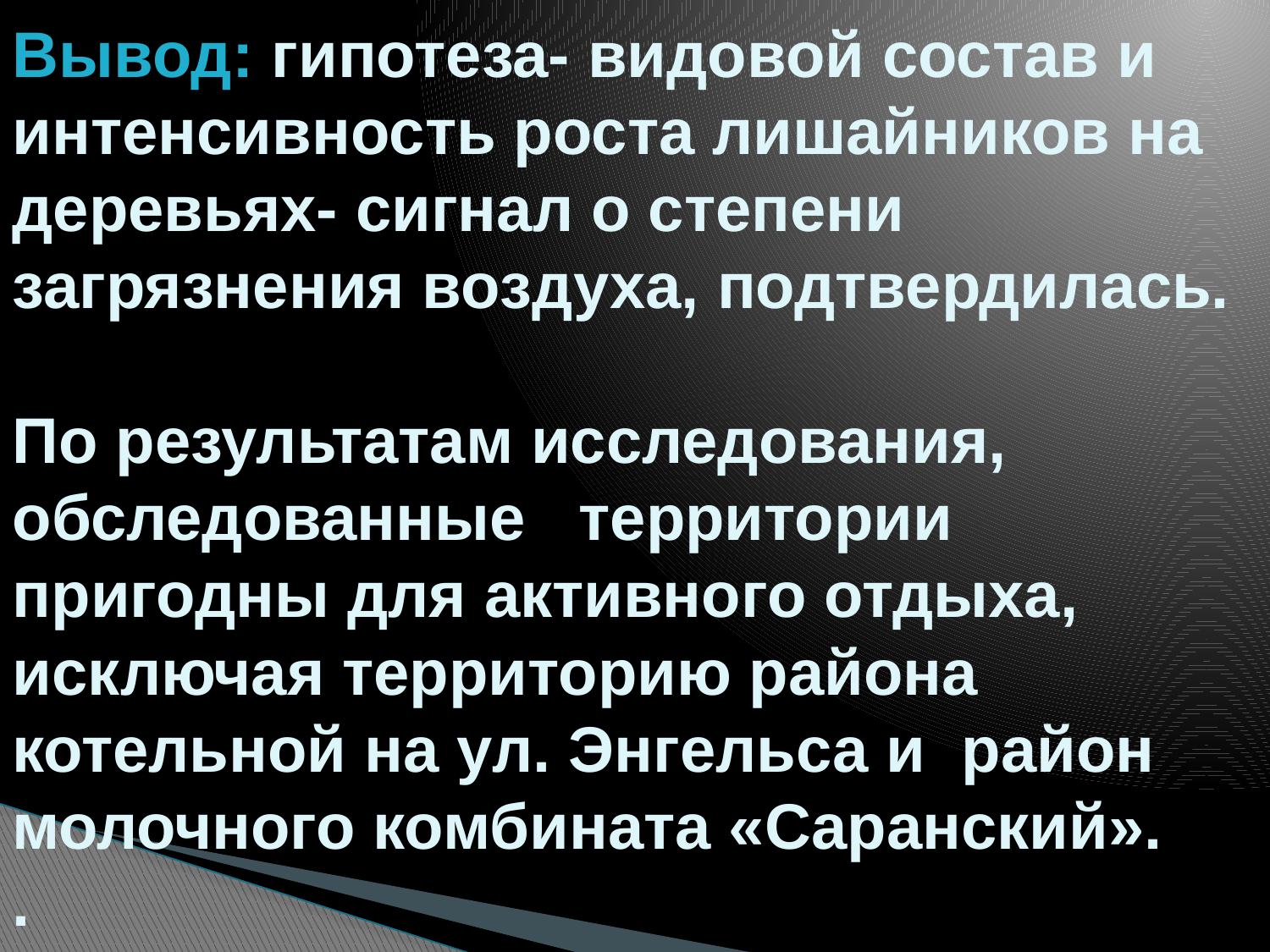

# Вывод: гипотеза- видовой состав и интенсивность роста лишайников на деревьях- сигнал о степени загрязнения воздуха, подтвердилась. По результатам исследования, обследованные   территории пригодны для активного отдыха, исключая территорию района котельной на ул. Энгельса и  район молочного комбината «Саранский». .